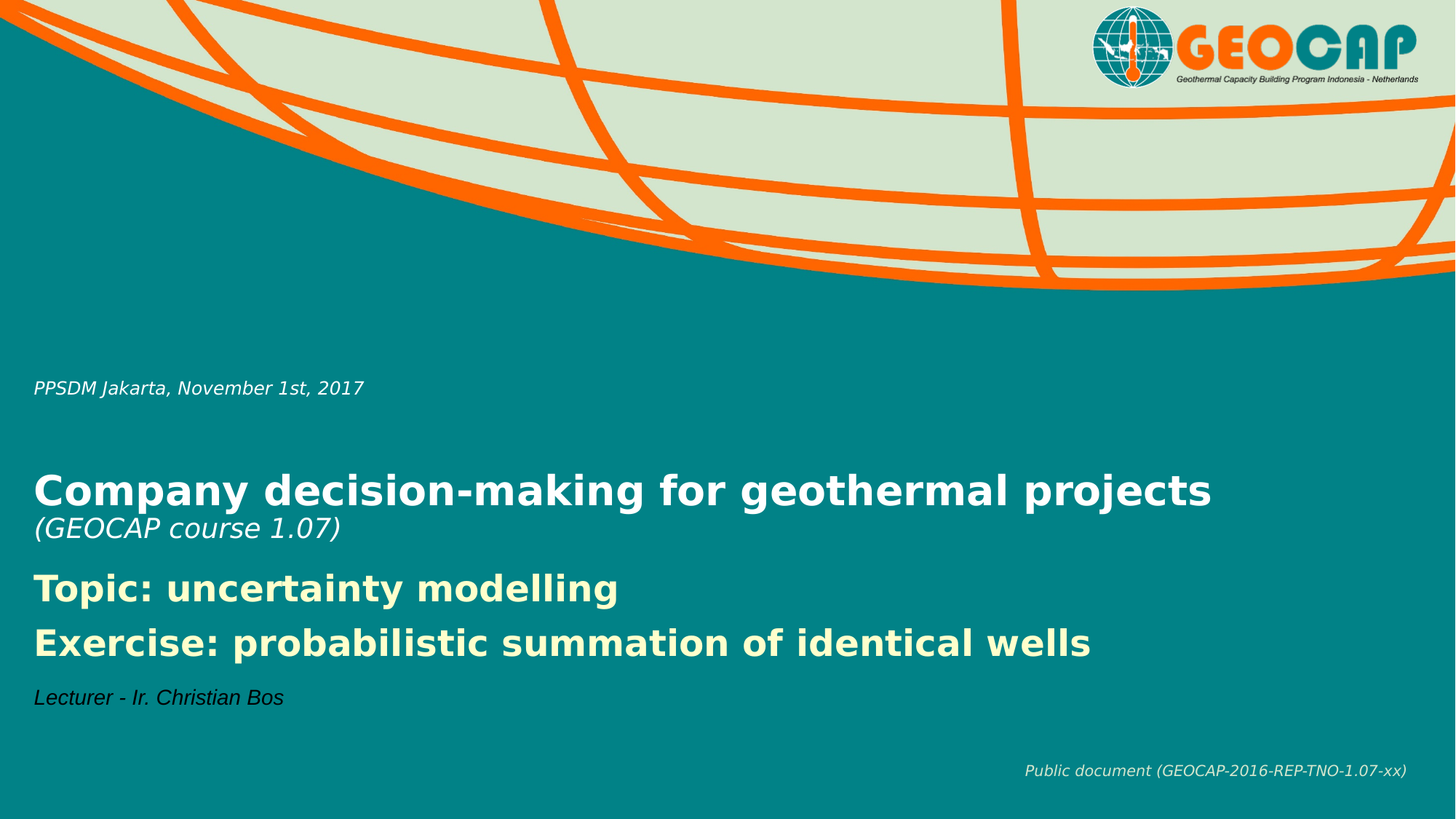

PPSDM Jakarta, November 1st, 2017
# Company decision-making for geothermal projects (GEOCAP course 1.07)
Topic: uncertainty modelling
Exercise: probabilistic summation of identical wells
Lecturer - Ir. Christian Bos
Public document (GEOCAP-2016-REP-TNO-1.07-xx)